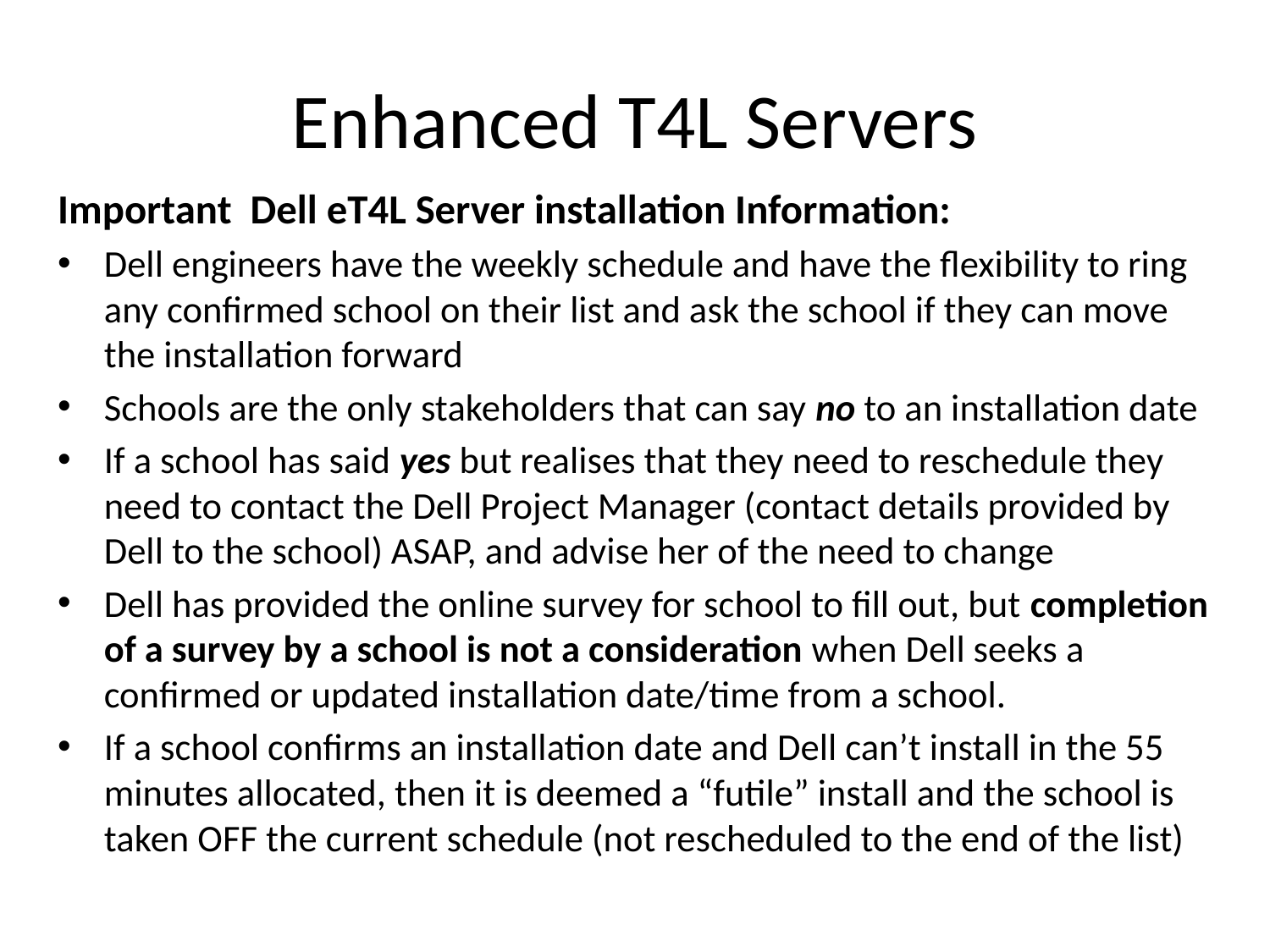

# Enhanced T4L Servers
Important  Dell eT4L Server installation Information:
Dell engineers have the weekly schedule and have the flexibility to ring any confirmed school on their list and ask the school if they can move the installation forward
Schools are the only stakeholders that can say no to an installation date
If a school has said yes but realises that they need to reschedule they need to contact the Dell Project Manager (contact details provided by Dell to the school) ASAP, and advise her of the need to change
Dell has provided the online survey for school to fill out, but completion of a survey by a school is not a consideration when Dell seeks a confirmed or updated installation date/time from a school.
If a school confirms an installation date and Dell can’t install in the 55 minutes allocated, then it is deemed a “futile” install and the school is taken OFF the current schedule (not rescheduled to the end of the list)